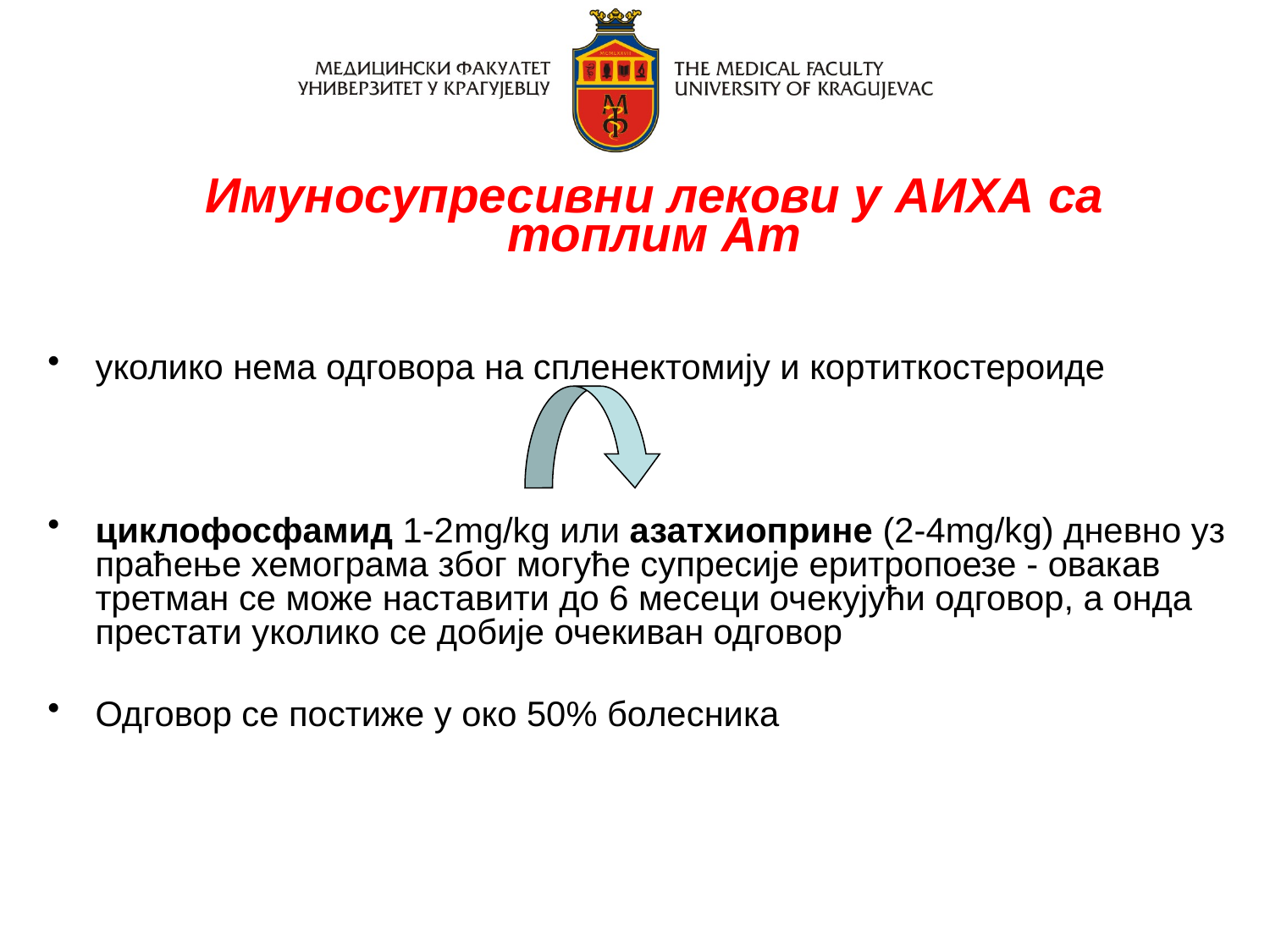

Имуносупресивни лекови у АИХА са топлим Ат
уколико нема одговора на спленектомију и кортиткостероиде

циклофосфамид 1-2mg/kg или азатхиоприне (2-4mg/kg) дневно уз праћење хемограма због могуће супресије еритропоезе - овакав третман се може наставити до 6 месеци очекујући одговор, а онда престати уколико се добије очекиван одговор

Одговор се постиже у око 50% болесника